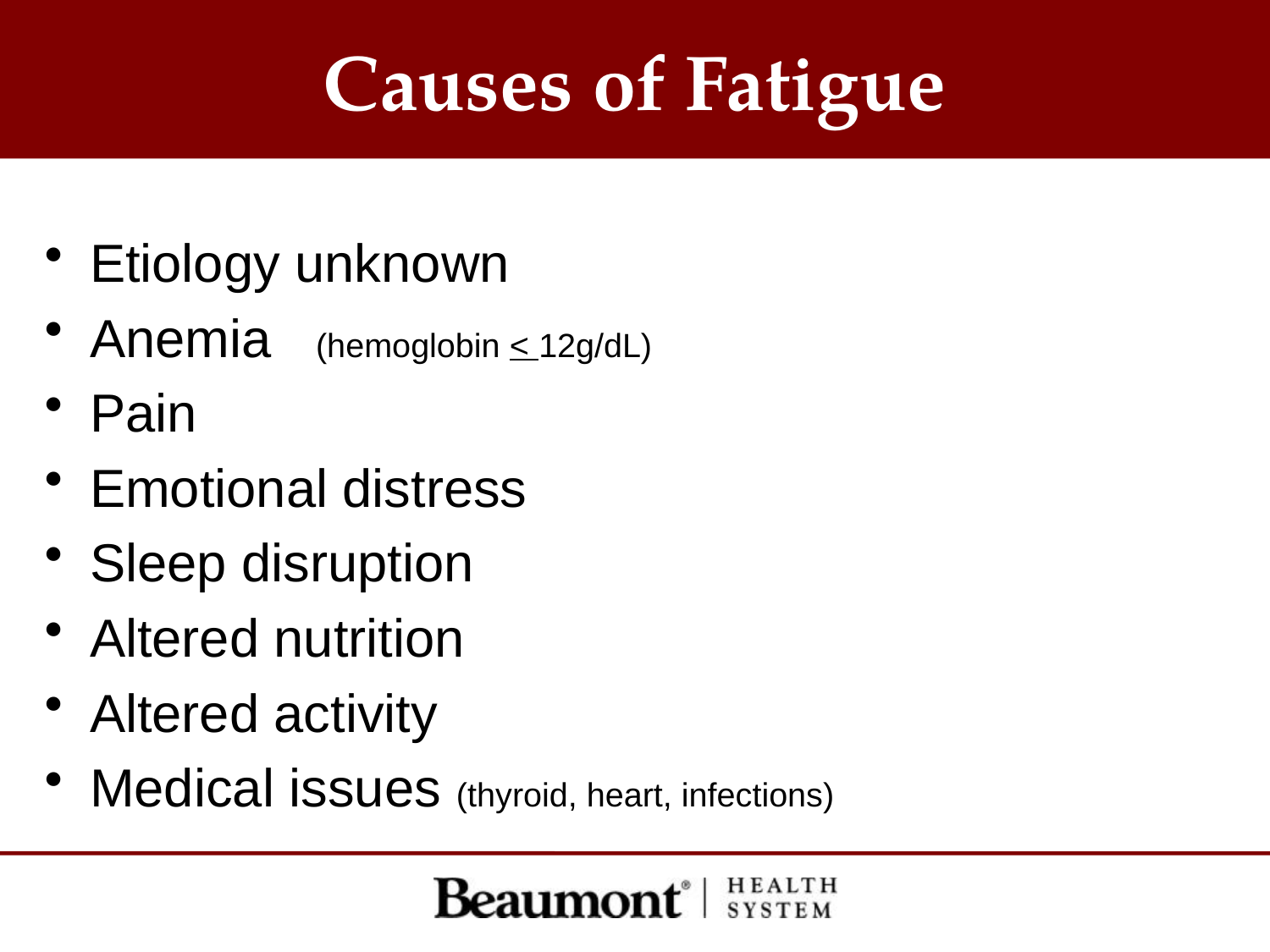

# Causes of Fatigue
Etiology unknown
Anemia   (hemoglobin < 12g/dL)
Pain
Emotional distress
Sleep disruption
Altered nutrition
Altered activity
Medical issues (thyroid, heart, infections)